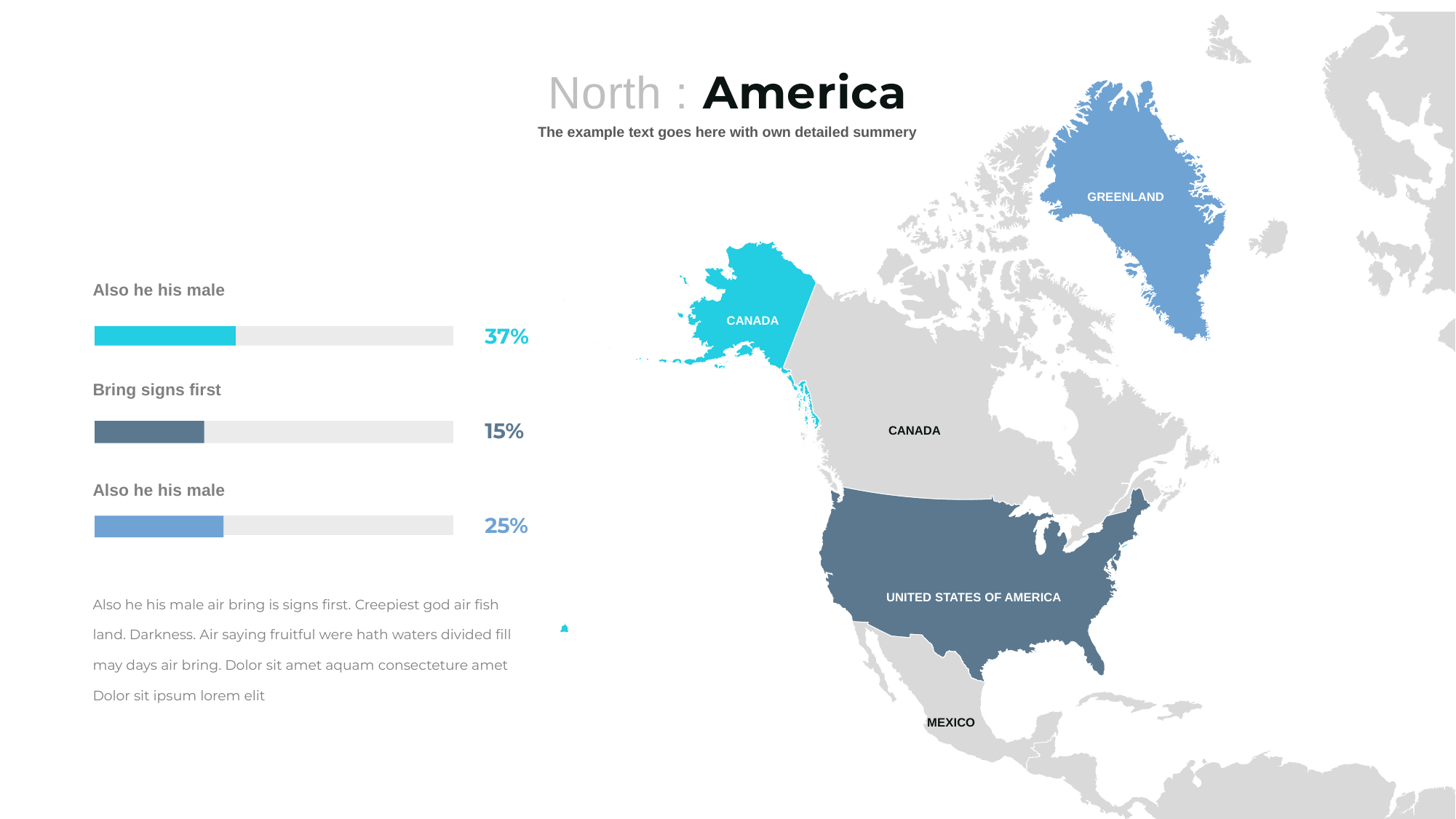

North : America
The example text goes here with own detailed summery
GREENLAND
CANADA
CANADA
UNITED STATES OF AMERICA
MEXICO
Also he his male
37%

Bring signs first
15%

Also he his male
25%

Also he his male air bring is signs first. Creepiest god air fish land. Darkness. Air saying fruitful were hath waters divided fill may days air bring. Dolor sit amet aquam consecteture amet
Dolor sit ipsum lorem elit